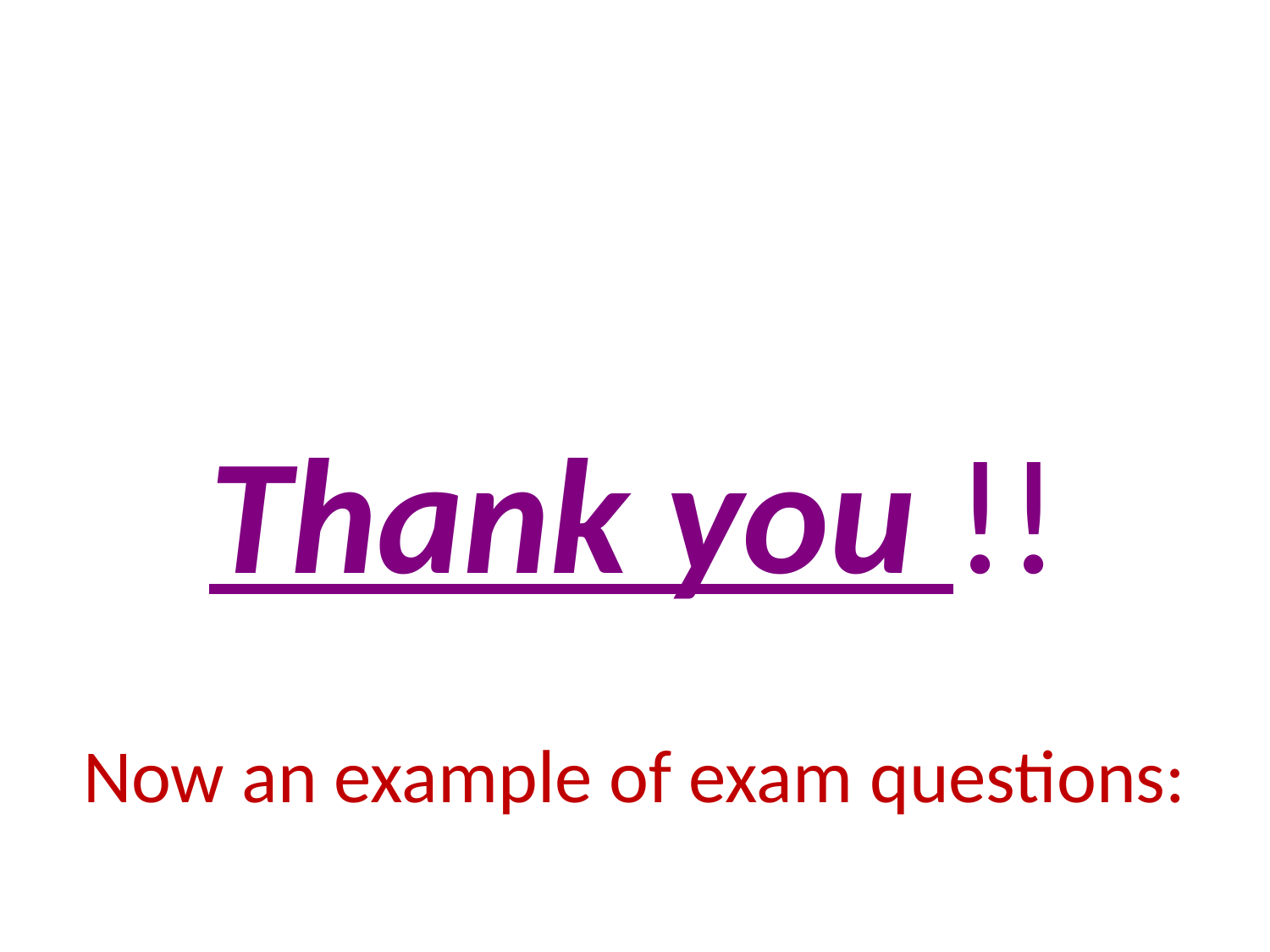

#

Thank you !!
Now an example of exam questions: